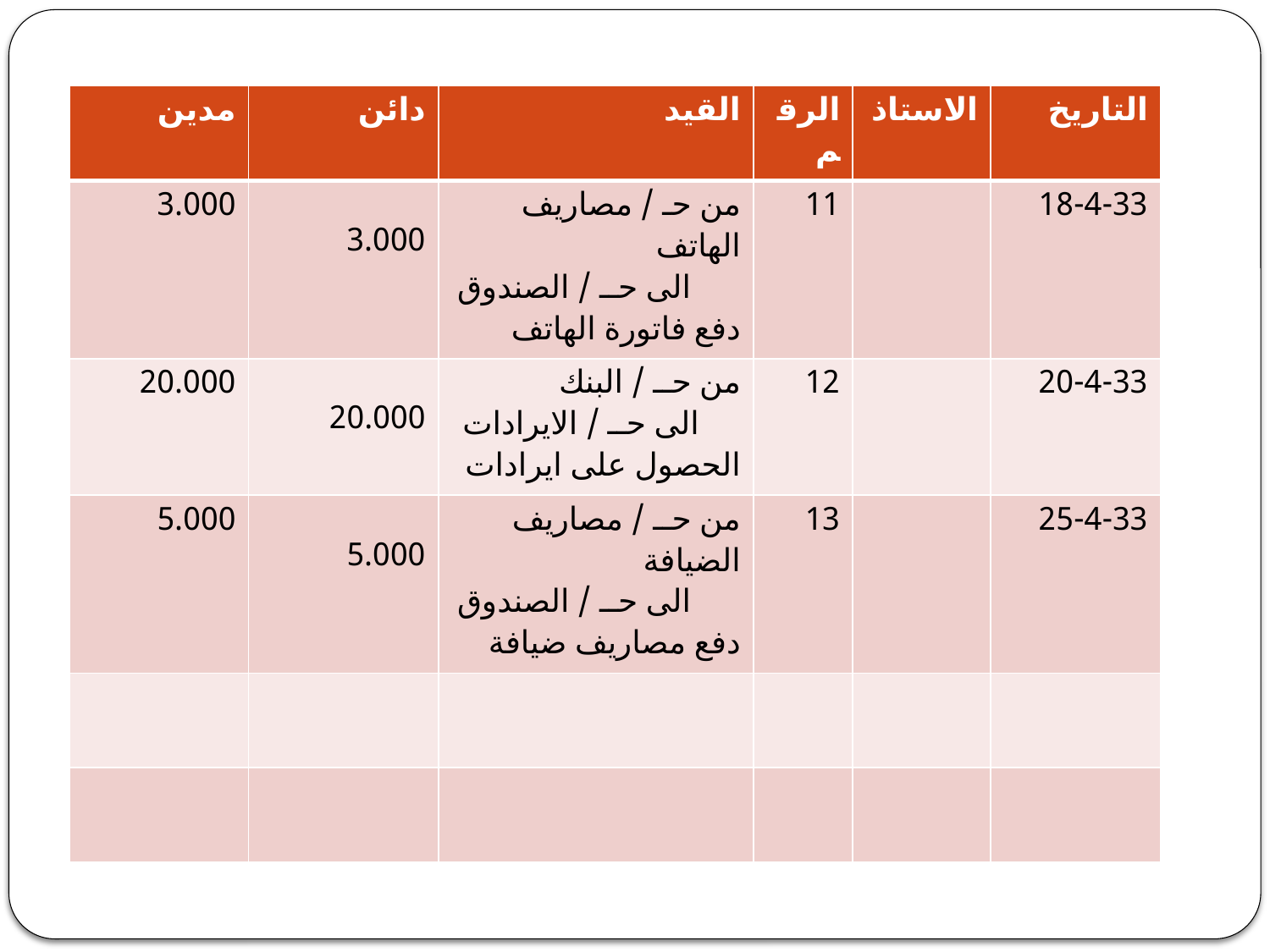

| مدين | دائن | القيد | الرقم | الاستاذ | التاريخ |
| --- | --- | --- | --- | --- | --- |
| 3.000 | 3.000 | من حـ / مصاريف الهاتف الى حــ / الصندوق دفع فاتورة الهاتف | 11 |  | 18-4-33 |
| 20.000 | 20.000 | من حــ / البنك الى حــ / الايرادات الحصول على ايرادات | 12 |  | 20-4-33 |
| 5.000 | 5.000 | من حــ / مصاريف الضيافة الى حــ / الصندوق دفع مصاريف ضيافة | 13 |  | 25-4-33 |
|  |  |  |  |  |  |
|  |  |  |  |  |  |